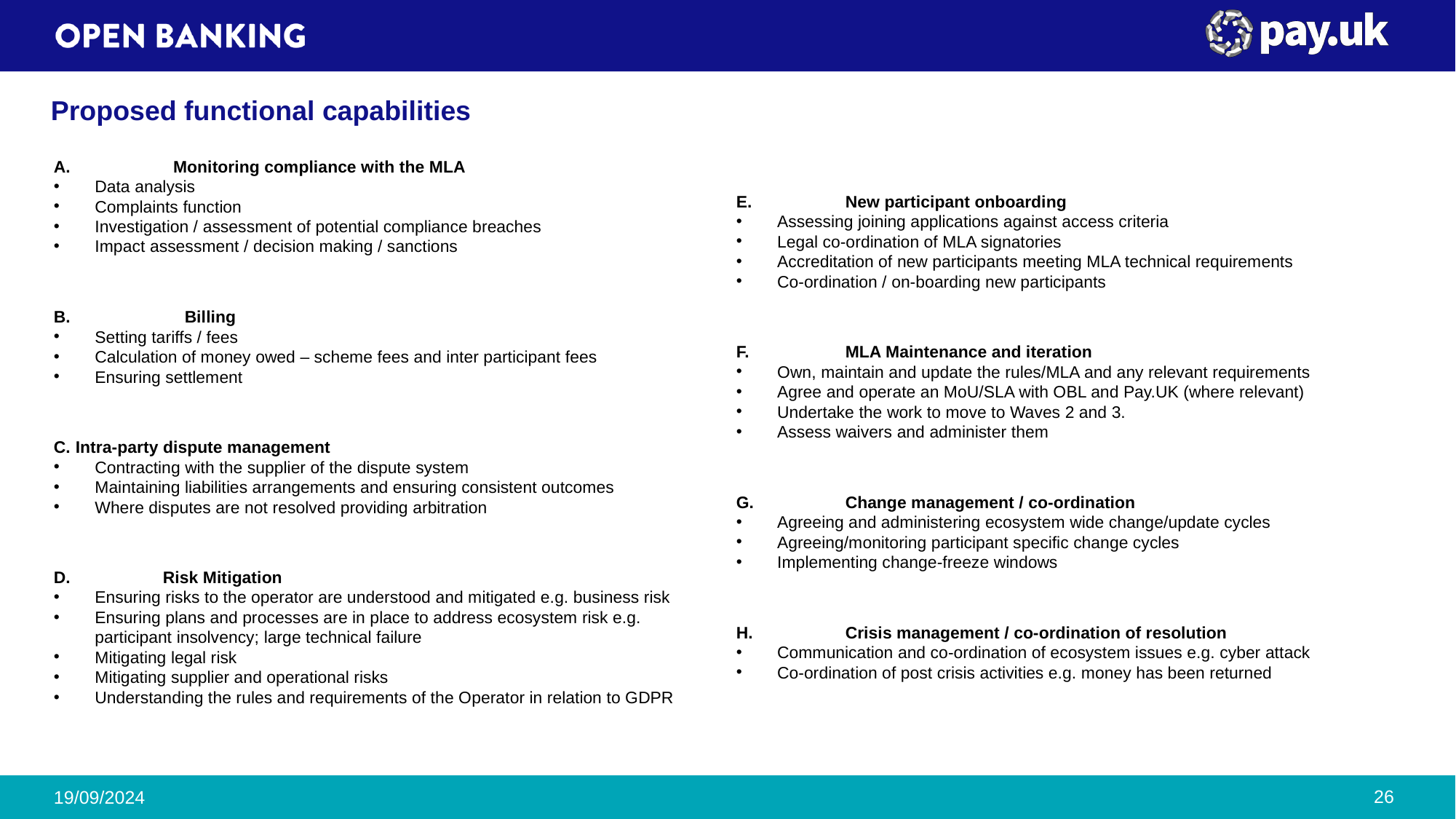

# Proposed functional capabilities
A.	Monitoring compliance with the MLA
Data analysis
Complaints function
Investigation / assessment of potential compliance breaches
Impact assessment / decision making / sanctions

B.		Billing
Setting tariffs / fees
Calculation of money owed – scheme fees and inter participant fees
Ensuring settlement

C.	Intra-party dispute management
Contracting with the supplier of the dispute system
Maintaining liabilities arrangements and ensuring consistent outcomes
Where disputes are not resolved providing arbitration

D.	Risk Mitigation
Ensuring risks to the operator are understood and mitigated e.g. business risk
Ensuring plans and processes are in place to address ecosystem risk e.g. participant insolvency; large technical failure
Mitigating legal risk
Mitigating supplier and operational risks
Understanding the rules and requirements of the Operator in relation to GDPR

E.	New participant onboarding
Assessing joining applications against access criteria
Legal co-ordination of MLA signatories
Accreditation of new participants meeting MLA technical requirements
Co-ordination / on-boarding new participants

F.	MLA Maintenance and iteration
Own, maintain and update the rules/MLA and any relevant requirements
Agree and operate an MoU/SLA with OBL and Pay.UK (where relevant)
Undertake the work to move to Waves 2 and 3.
Assess waivers and administer them

G.	Change management / co-ordination
Agreeing and administering ecosystem wide change/update cycles
Agreeing/monitoring participant specific change cycles
Implementing change-freeze windows

H.	Crisis management / co-ordination of resolution
Communication and co-ordination of ecosystem issues e.g. cyber attack
Co-ordination of post crisis activities e.g. money has been returned

26
19/09/2024